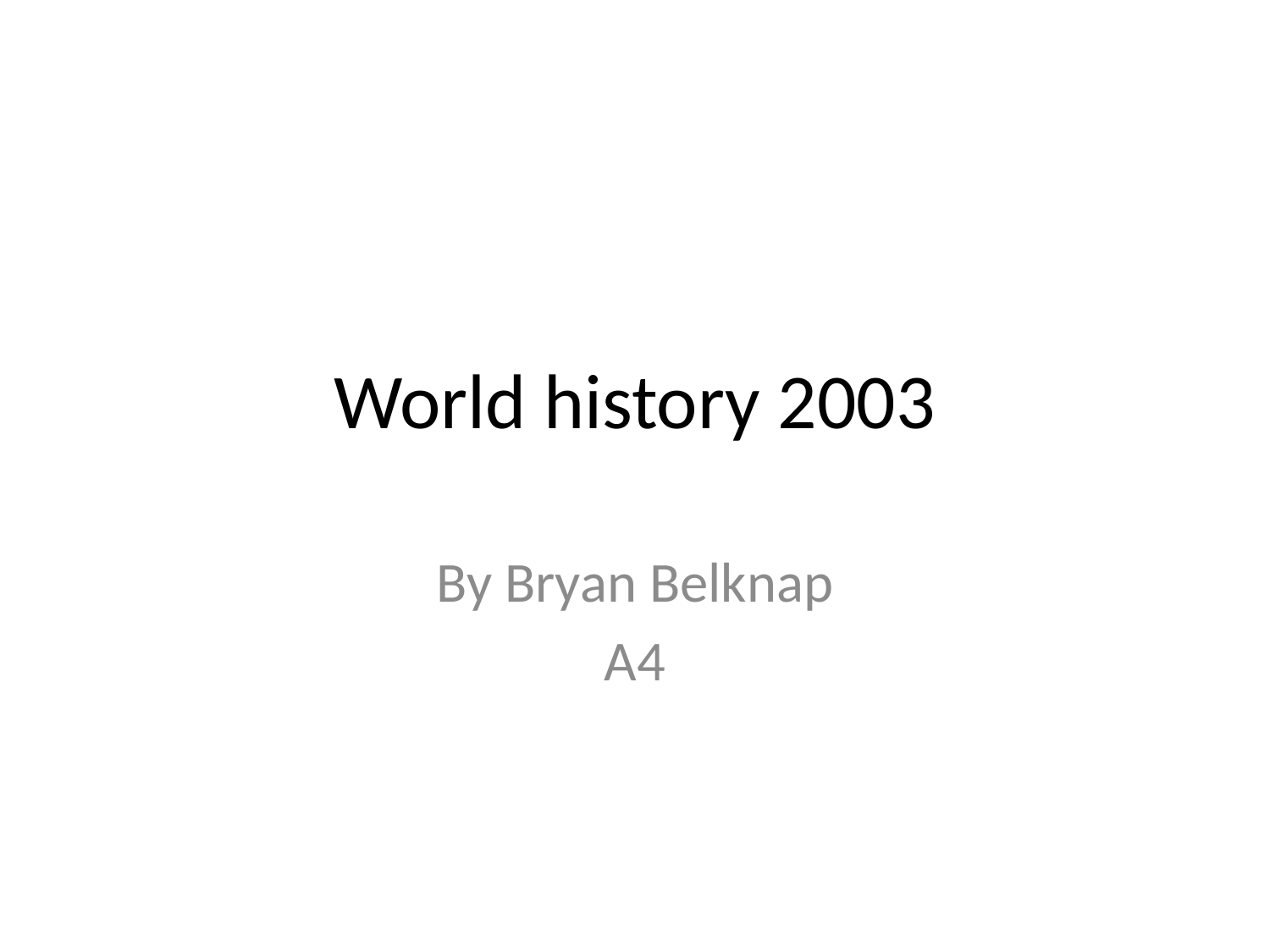

# World history 2003
By Bryan Belknap
A4